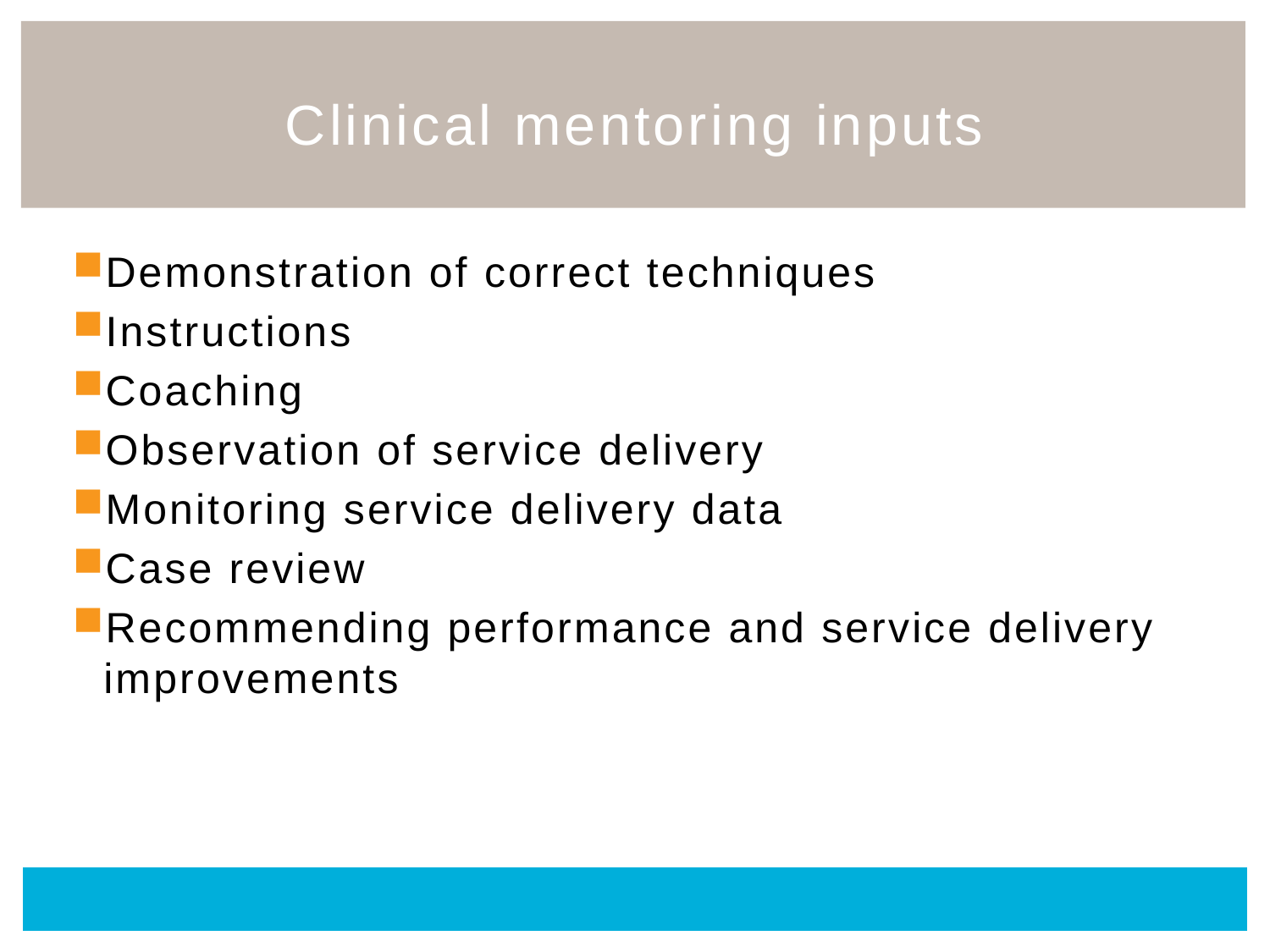

# Clinical mentoring inputs
Demonstration of correct techniques
Instructions
Coaching
Observation of service delivery
Monitoring service delivery data
Case review
Recommending performance and service delivery improvements